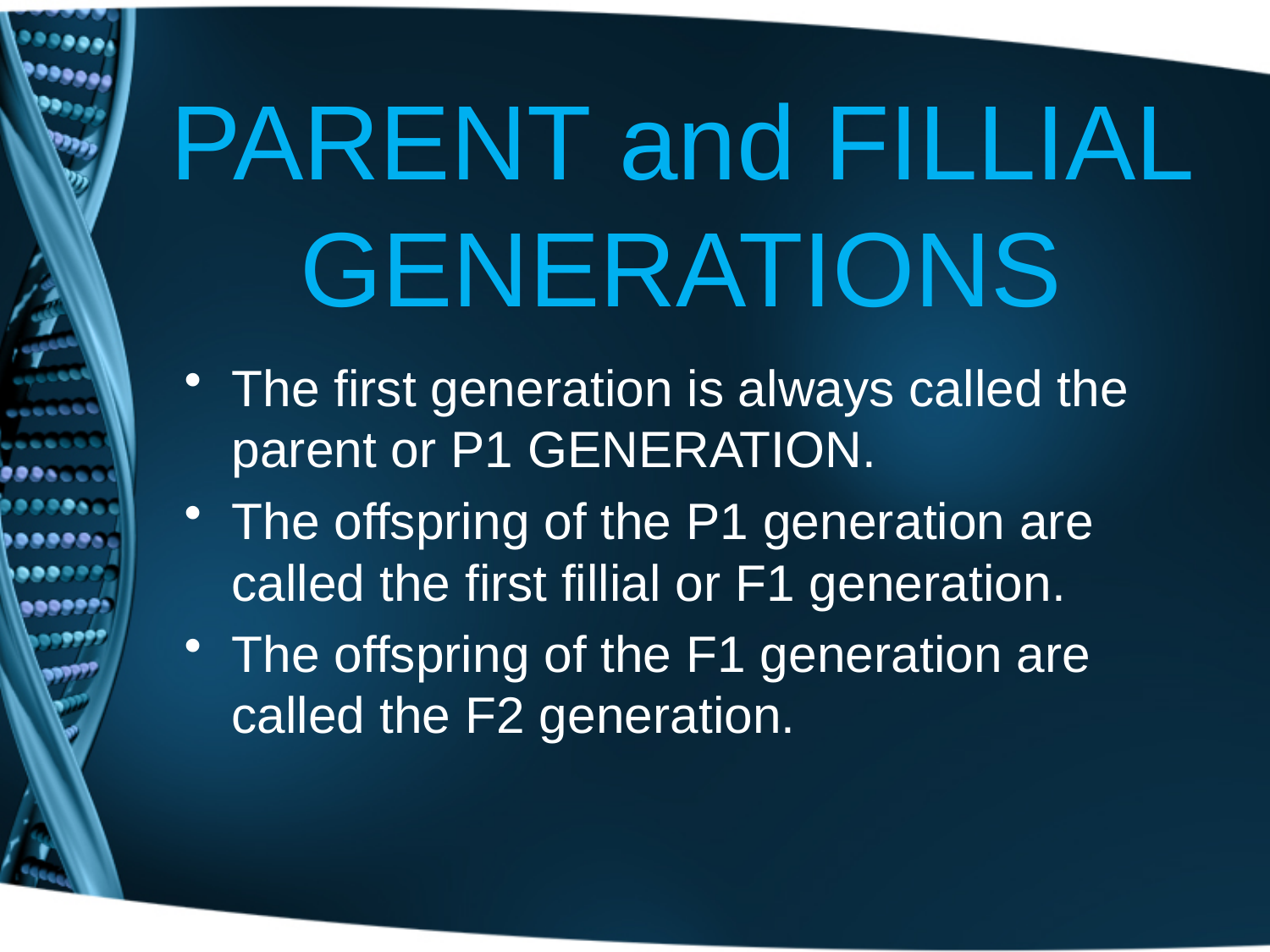

# PARENT and FILLIAL GENERATIONS
The first generation is always called the parent or P1 GENERATION.
The offspring of the P1 generation are called the first fillial or F1 generation.
The offspring of the F1 generation are called the F2 generation.